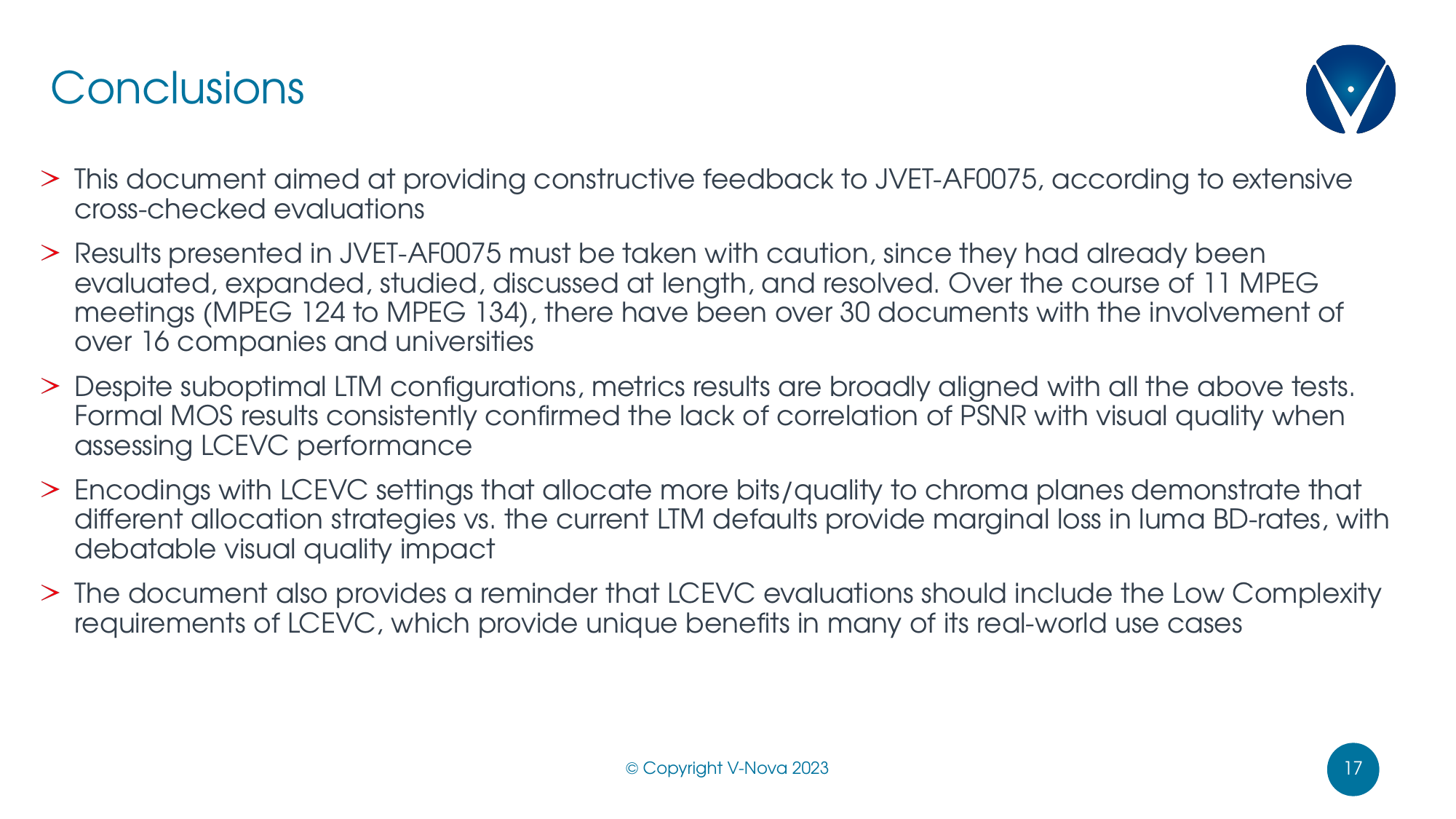

# Conclusions
This document aimed at providing constructive feedback to JVET-AF0075, according to extensive cross-checked evaluations
Results presented in JVET-AF0075 must be taken with caution, since they had already been evaluated, expanded, studied, discussed at length, and resolved. Over the course of 11 MPEG meetings (MPEG 124 to MPEG 134), there have been over 30 documents with the involvement of over 16 companies and universities
Despite suboptimal LTM configurations, metrics results are broadly aligned with all the above tests. Formal MOS results consistently confirmed the lack of correlation of PSNR with visual quality when assessing LCEVC performance
Encodings with LCEVC settings that allocate more bits/quality to chroma planes demonstrate that different allocation strategies vs. the current LTM defaults provide marginal loss in luma BD-rates, with debatable visual quality impact
The document also provides a reminder that LCEVC evaluations should include the Low Complexity requirements of LCEVC, which provide unique benefits in many of its real-world use cases
17